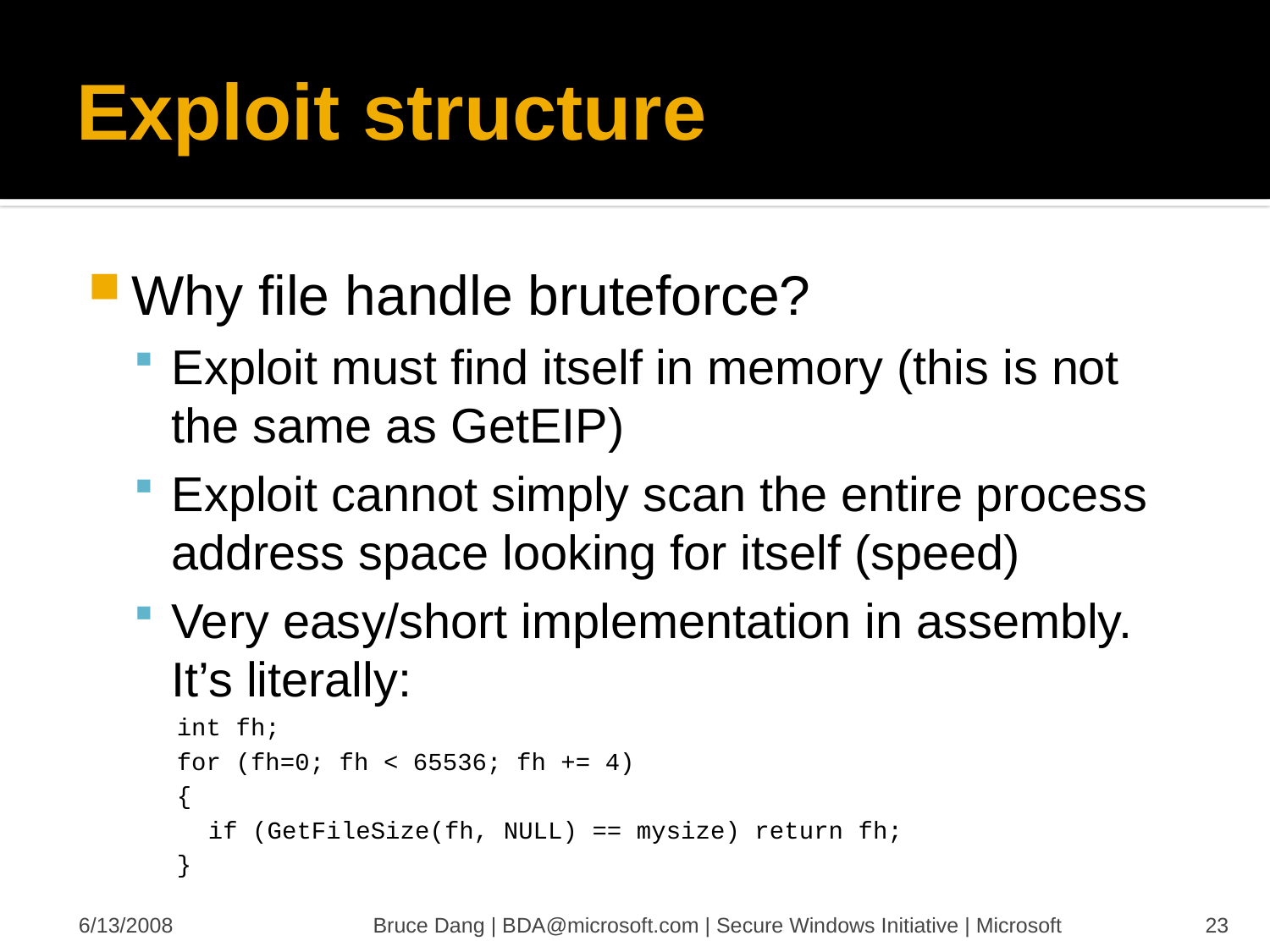

# Exploit structure
Why file handle bruteforce?
Exploit must find itself in memory (this is not the same as GetEIP)
Exploit cannot simply scan the entire process address space looking for itself (speed)
Very easy/short implementation in assembly. It’s literally:
int fh;
for (fh=0; fh < 65536; fh += 4)
{
	if (GetFileSize(fh, NULL) == mysize) return fh;
}

6/13/2008
Bruce Dang | BDA@microsoft.com | Secure Windows Initiative | Microsoft
23